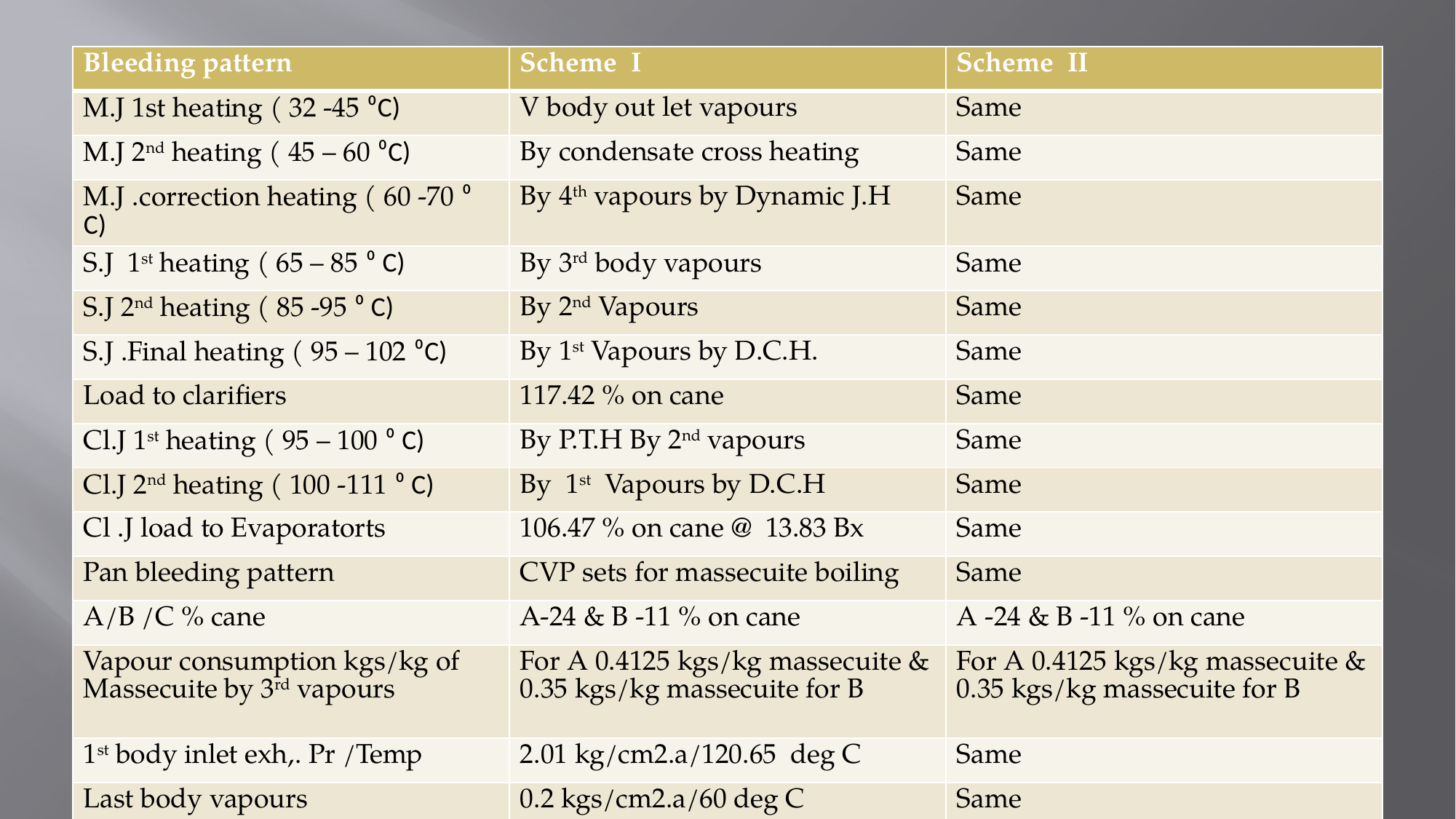

| Bleeding pattern | Scheme I | Scheme II |
| --- | --- | --- |
| M.J 1st heating ( 32 -45 ⁰C) | V body out let vapours | Same |
| M.J 2nd heating ( 45 – 60 ⁰C) | By condensate cross heating | Same |
| M.J .correction heating ( 60 -70 ⁰ C) | By 4th vapours by Dynamic J.H | Same |
| S.J 1st heating ( 65 – 85 ⁰ C) | By 3rd body vapours | Same |
| S.J 2nd heating ( 85 -95 ⁰ C) | By 2nd Vapours | Same |
| S.J .Final heating ( 95 – 102 ⁰C) | By 1st Vapours by D.C.H. | Same |
| Load to clarifiers | 117.42 % on cane | Same |
| Cl.J 1st heating ( 95 – 100 ⁰ C) | By P.T.H By 2nd vapours | Same |
| Cl.J 2nd heating ( 100 -111 ⁰ C) | By 1st Vapours by D.C.H | Same |
| Cl .J load to Evaporatorts | 106.47 % on cane @ 13.83 Bx | Same |
| Pan bleeding pattern | CVP sets for massecuite boiling | Same |
| A/B /C % cane | A-24 & B -11 % on cane | A -24 & B -11 % on cane |
| Vapour consumption kgs/kg of Massecuite by 3rd vapours | For A 0.4125 kgs/kg massecuite & 0.35 kgs/kg massecuite for B | For A 0.4125 kgs/kg massecuite & 0.35 kgs/kg massecuite for B |
| 1st body inlet exh,. Pr /Temp | 2.01 kg/cm2.a/120.65 deg C | Same |
| Last body vapours | 0.2 kgs/cm2.a/60 deg C | Same |
|  |  |  |
|  |  |  |